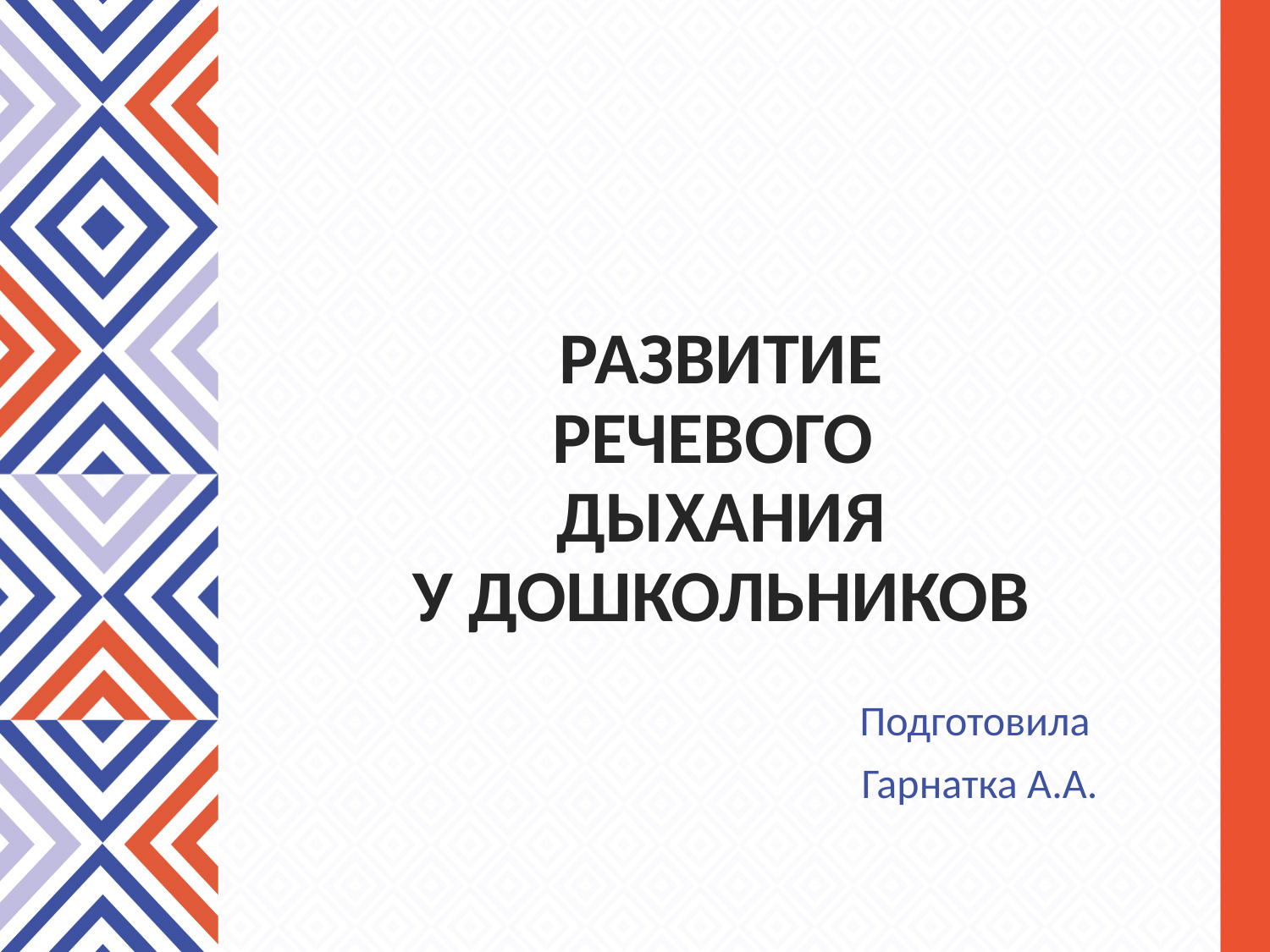

# РАЗВИТИЕ РЕЧЕВОГО ДЫХАНИЯ У ДОШКОЛЬНИКОВ
Подготовила
Гарнатка А.А.